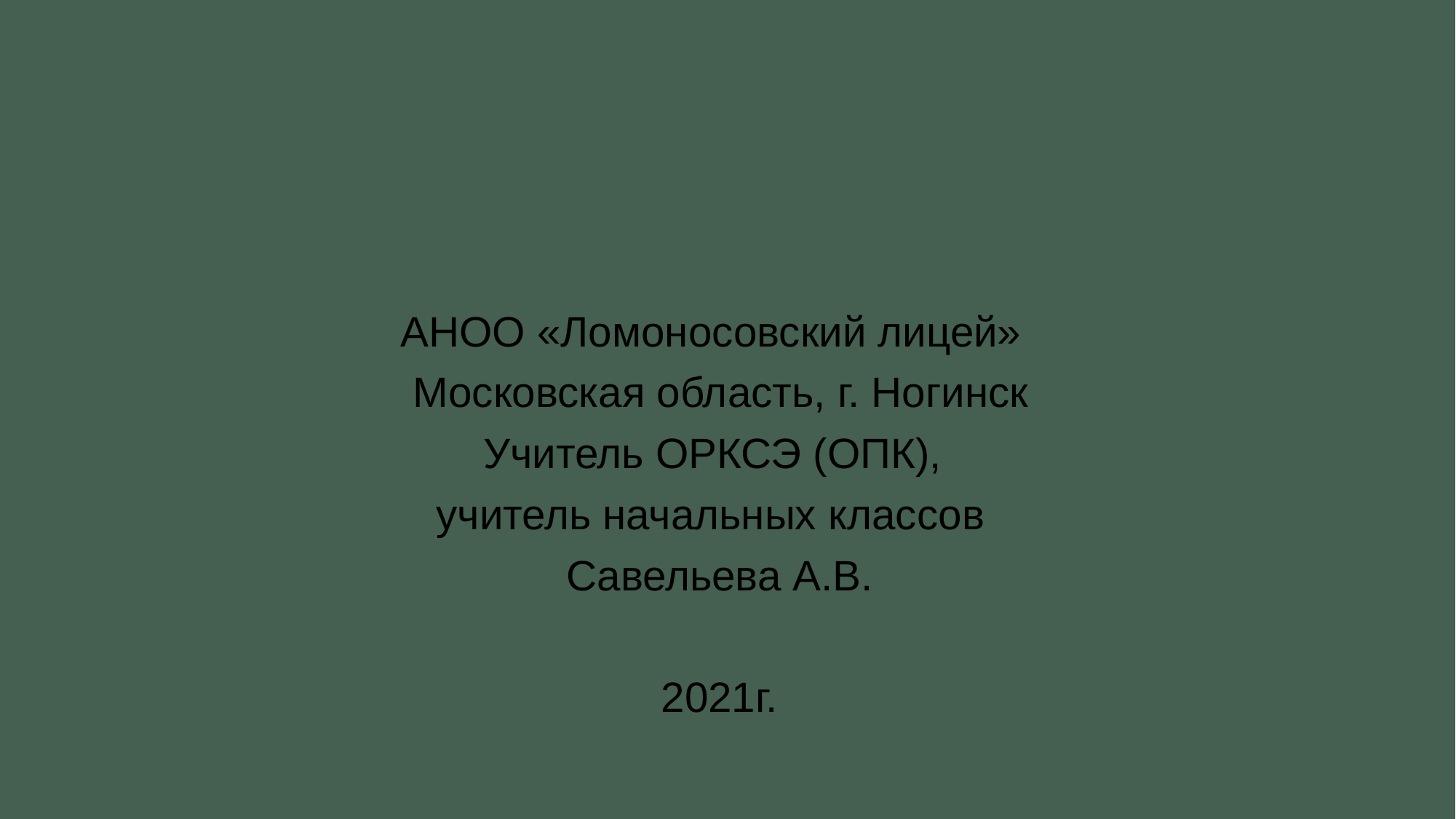

#
            АНОО «Ломоносовский лицей»
             Московская область, г. Ногинск
                   Учитель ОРКСЭ (ОПК),
               учитель начальных классов
                          Савельева А.В.

                                  2021г.